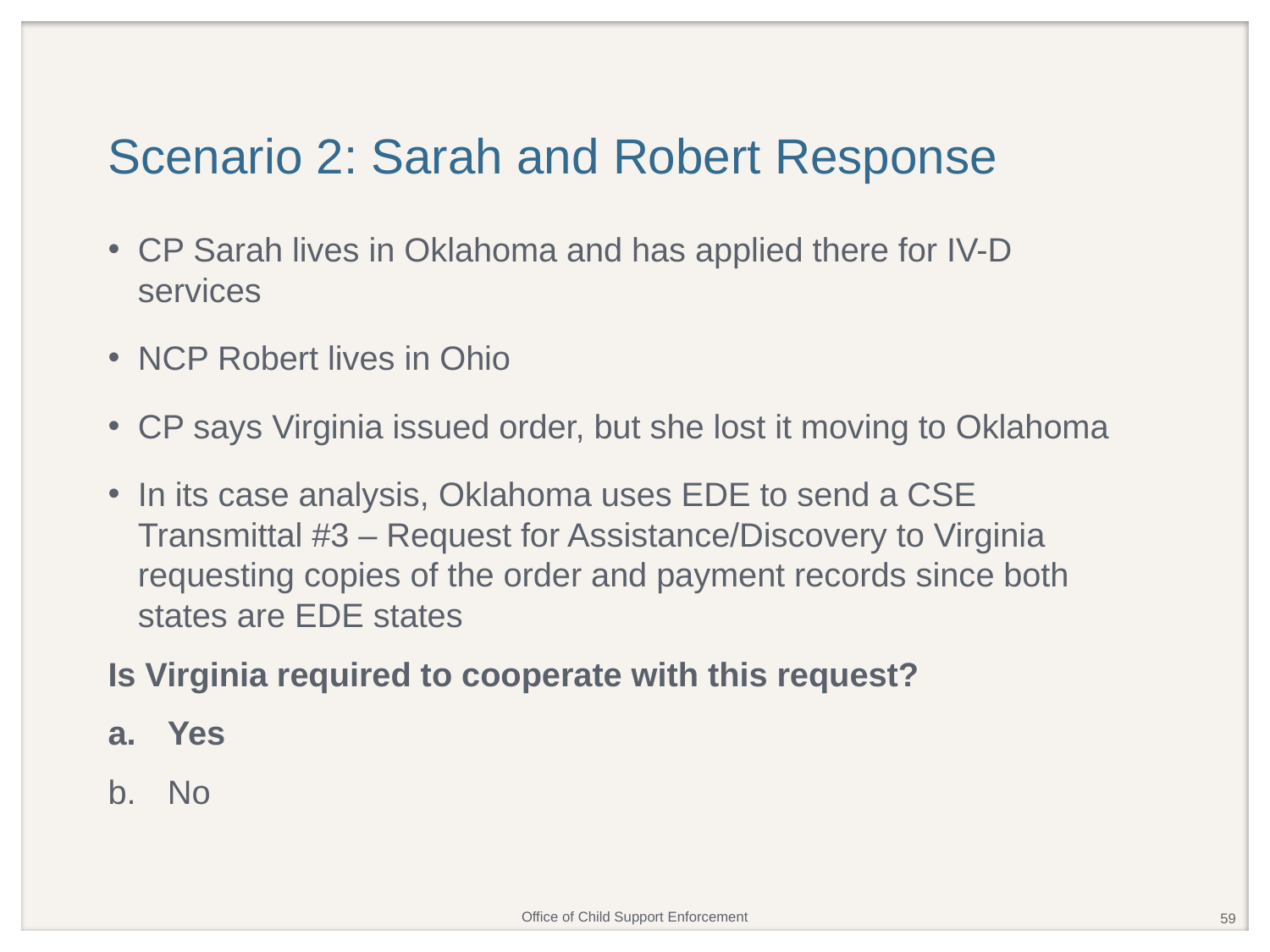

# Scenario 2: Sarah and Robert Response
CP Sarah lives in Oklahoma and has applied there for IV-D services
NCP Robert lives in Ohio
CP says Virginia issued order, but she lost it moving to Oklahoma
In its case analysis, Oklahoma uses EDE to send a CSE Transmittal #3 – Request for Assistance/Discovery to Virginia  requesting copies of the order and payment records since both states are EDE states
Is Virginia required to cooperate with this request?
Yes
No

59